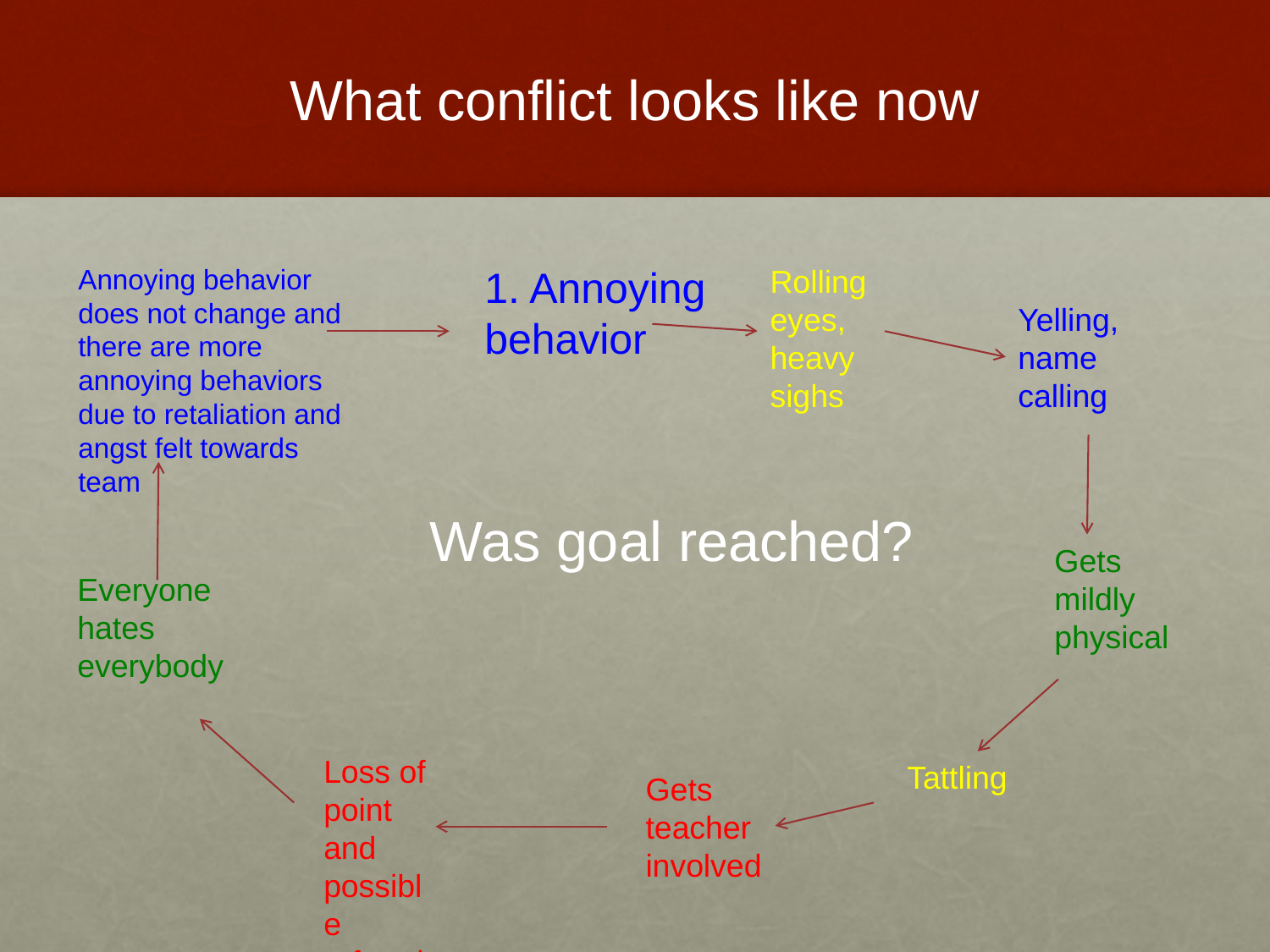

# What conflict looks like now
Annoying behavior does not change and there are more annoying behaviors due to retaliation and angst felt towards team
1. Annoying behavior
Rolling eyes, heavy sighs
Yelling, name calling
Was goal reached?
Gets mildly physical
Everyone hates everybody
Loss of point and possible referral
Tattling
Gets teacher involved